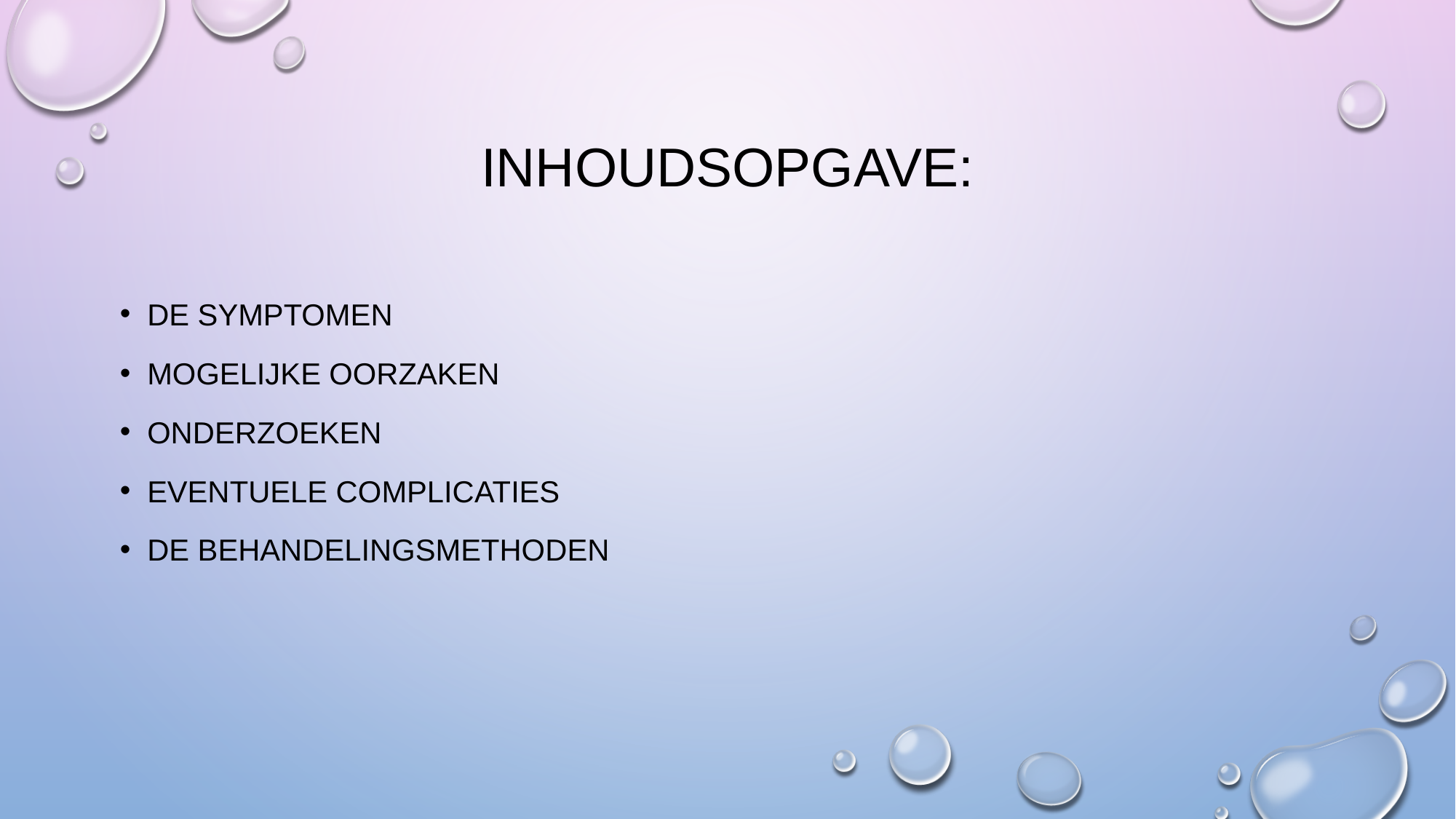

# Inhoudsopgave:
De symptomen
Mogelijke oorzaken
Onderzoeken
Eventuele complicaties
De behandelingsmethoden